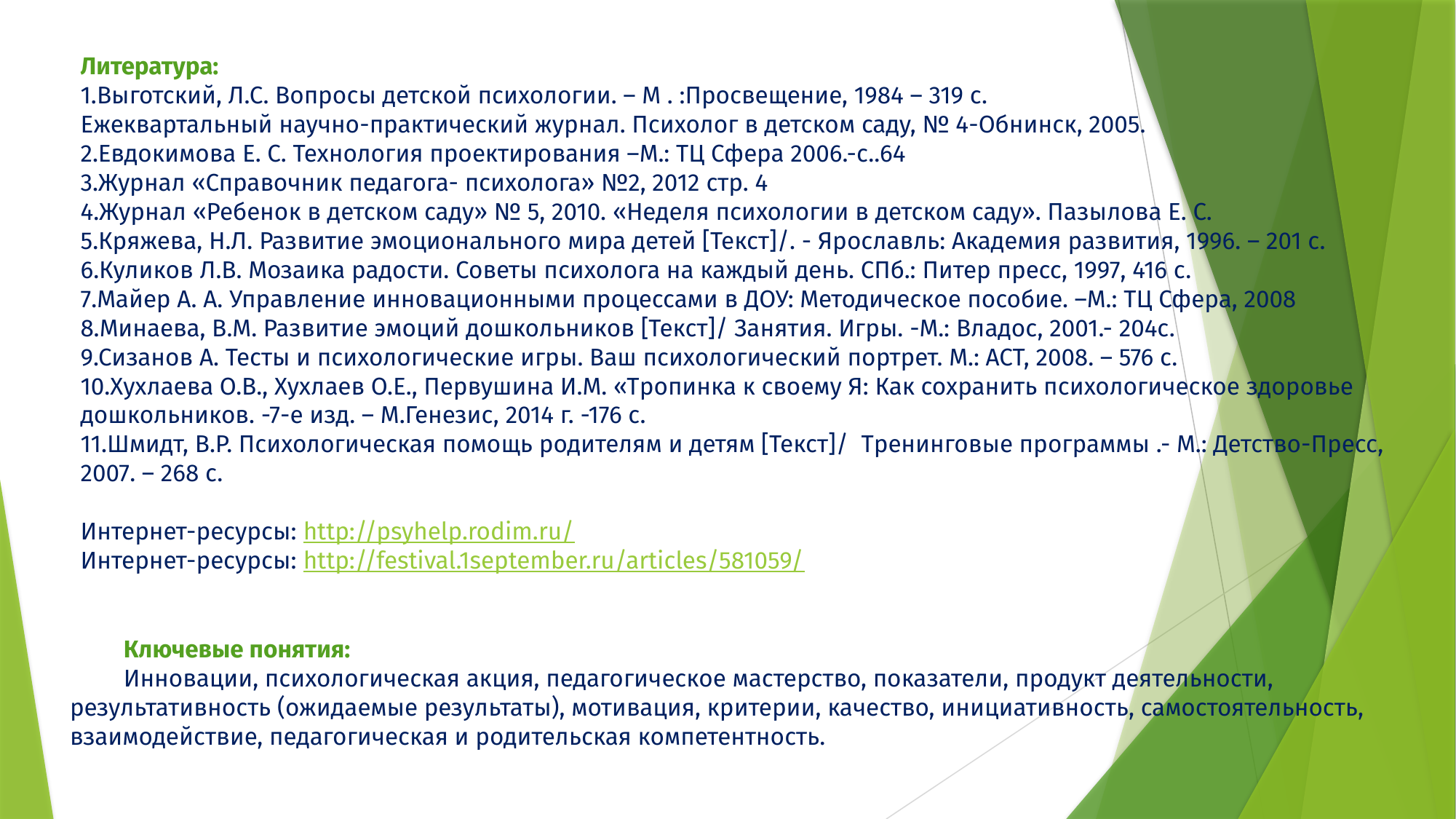

# Литература: 1.Выготский, Л.С. Вопросы детской психологии. – М . :Просвещение, 1984 – 319 с. Ежеквартальный научно-практический журнал. Психолог в детском саду, № 4-Обнинск, 2005. 2.Евдокимова Е. С. Технология проектирования –М.: ТЦ Сфера 2006.-с..64 3.Журнал «Справочник педагога- психолога» №2, 2012 стр. 4 4.Журнал «Ребенок в детском саду» № 5, 2010. «Неделя психологии в детском саду». Пазылова Е. С. 5.Кряжева, Н.Л. Развитие эмоционального мира детей [Текст]/. - Ярославль: Академия развития, 1996. – 201 с. 6.Куликов Л.В. Мозаика радости. Советы психолога на каждый день. СПб.: Питер пресс, 1997, 416 с. 7.Майер А. А. Управление инновационными процессами в ДОУ: Методическое пособие. –М.: ТЦ Сфера, 2008 8.Минаева, В.М. Развитие эмоций дошкольников [Текст]/ Занятия. Игры. -М.: Владос, 2001.- 204с. 9.Сизанов А. Тесты и психологические игры. Ваш психологический портрет. М.: АСТ, 2008. – 576 с. 10.Хухлаева О.В., Хухлаев О.Е., Первушина И.М. «Тропинка к своему Я: Как сохранить психологическое здоровье дошкольников. -7-е изд. – М.Генезис, 2014 г. -176 с. 11.Шмидт, В.Р. Психологическая помощь родителям и детям [Текст]/  Тренинговые программы .- М.: Детство-Пресс, 2007. – 268 с.   Интернет-ресурсы: http://psyhelp.rodim.ru/ Интернет-ресурсы: http://festival.1september.ru/articles/581059/
Ключевые понятия:
Инновации, психологическая акция, педагогическое мастерство, показатели, продукт деятельности, результативность (ожидаемые результаты), мотивация, критерии, качество, инициативность, самостоятельность, взаимодействие, педагогическая и родительская компетентность.